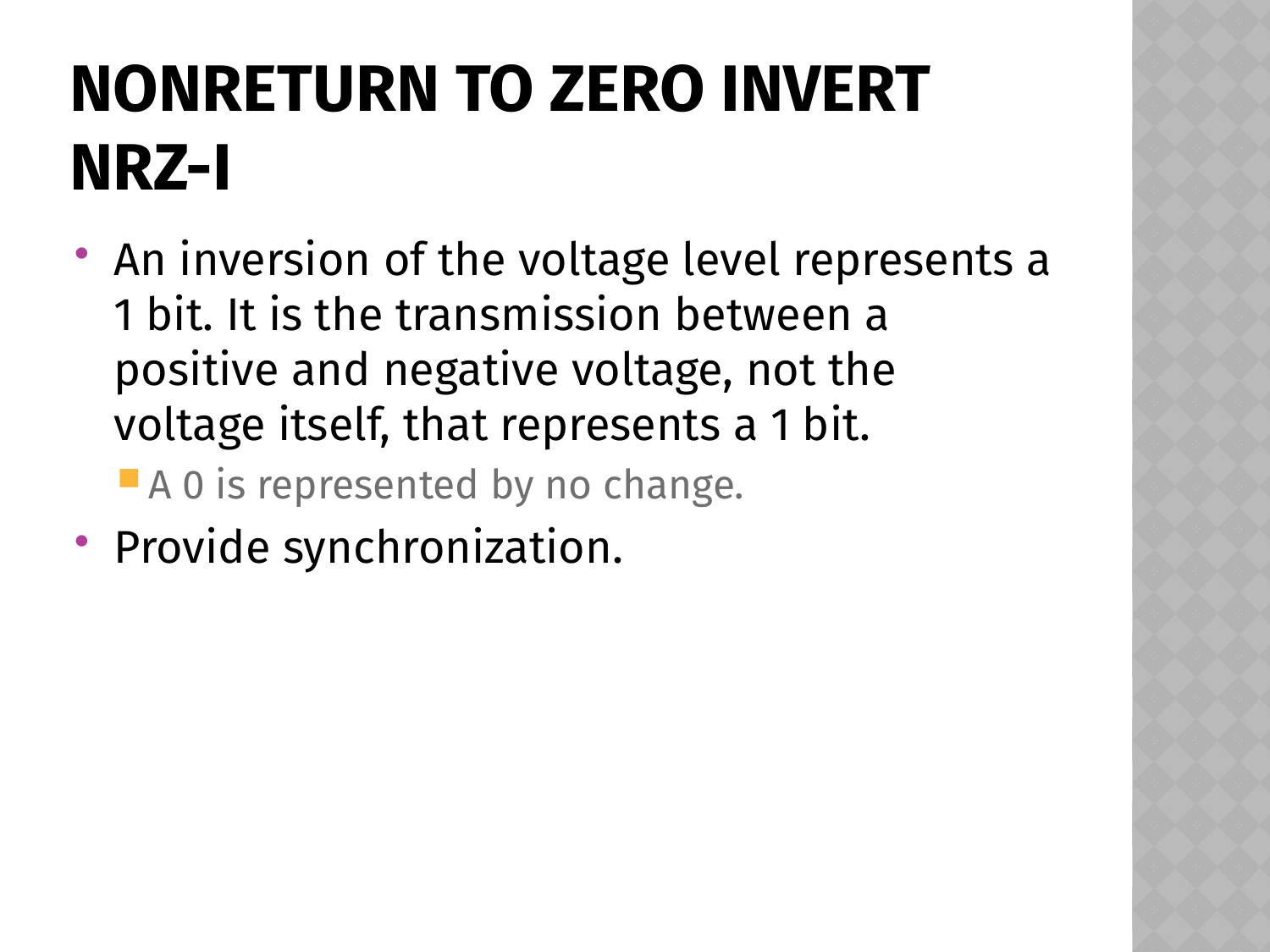

# NonReturn to Zero Invert NRZ-I
An inversion of the voltage level represents a 1 bit. It is the transmission between a positive and negative voltage, not the voltage itself, that represents a 1 bit.
A 0 is represented by no change.
Provide synchronization.